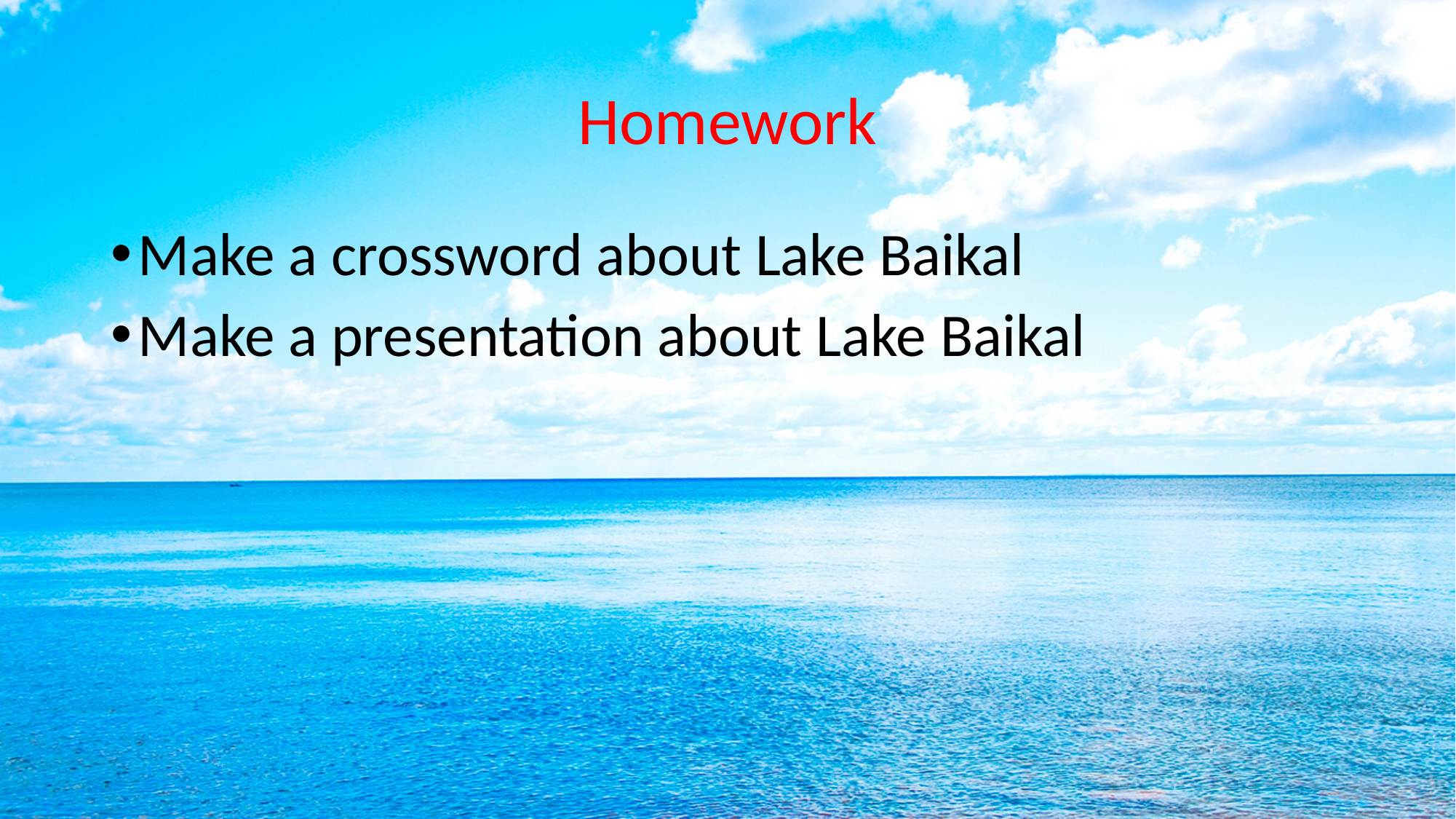

# Homework
Make a crossword about Lake Baikal
Make a presentation about Lake Baikal